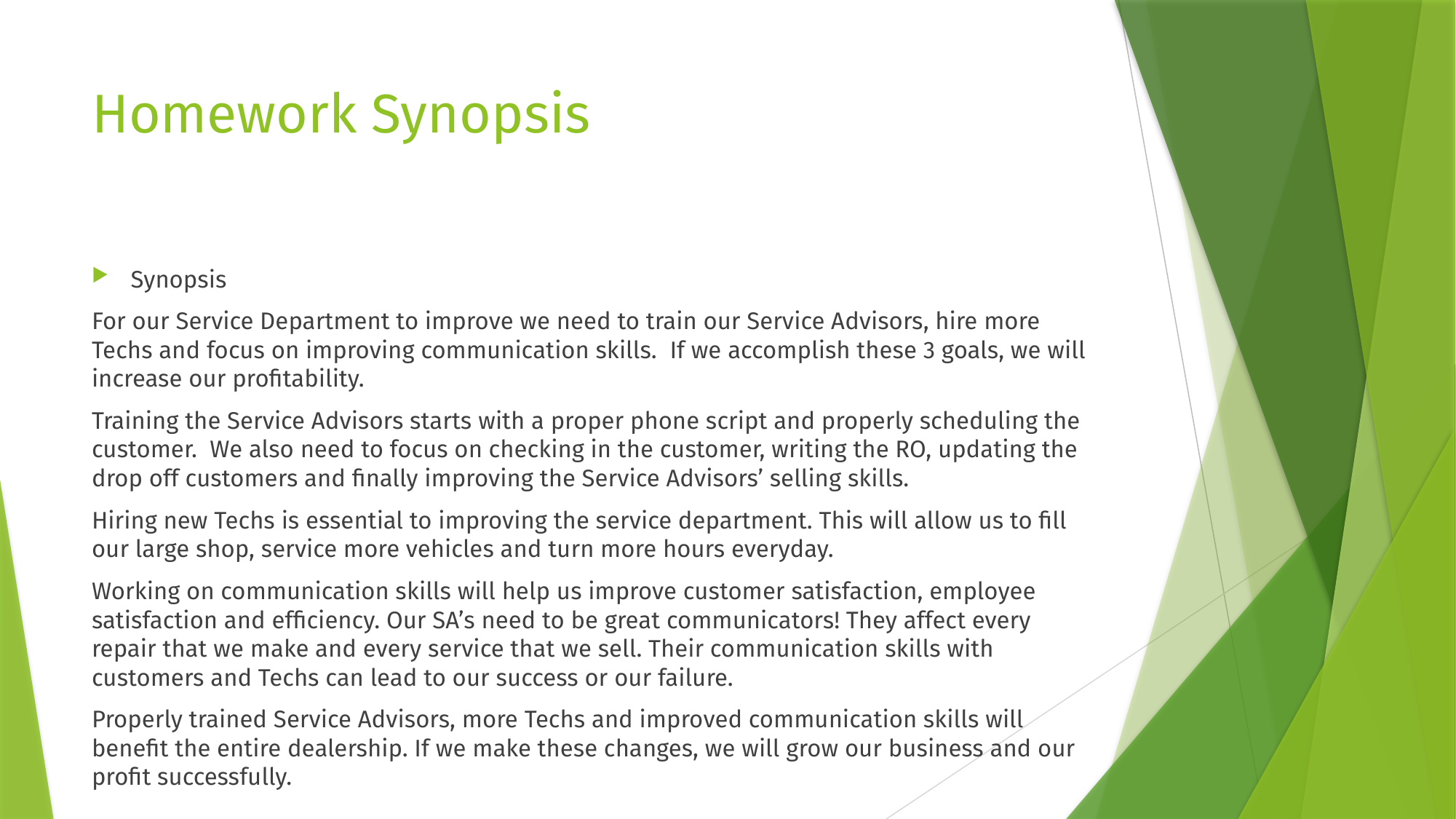

# Homework Synopsis
Synopsis
For our Service Department to improve we need to train our Service Advisors, hire more Techs and focus on improving communication skills.  If we accomplish these 3 goals, we will increase our profitability.
Training the Service Advisors starts with a proper phone script and properly scheduling the customer.  We also need to focus on checking in the customer, writing the RO, updating the drop off customers and finally improving the Service Advisors’ selling skills.
Hiring new Techs is essential to improving the service department. This will allow us to fill our large shop, service more vehicles and turn more hours everyday.
Working on communication skills will help us improve customer satisfaction, employee satisfaction and efficiency. Our SA’s need to be great communicators! They affect every repair that we make and every service that we sell. Their communication skills with customers and Techs can lead to our success or our failure.
Properly trained Service Advisors, more Techs and improved communication skills will benefit the entire dealership. If we make these changes, we will grow our business and our profit successfully.